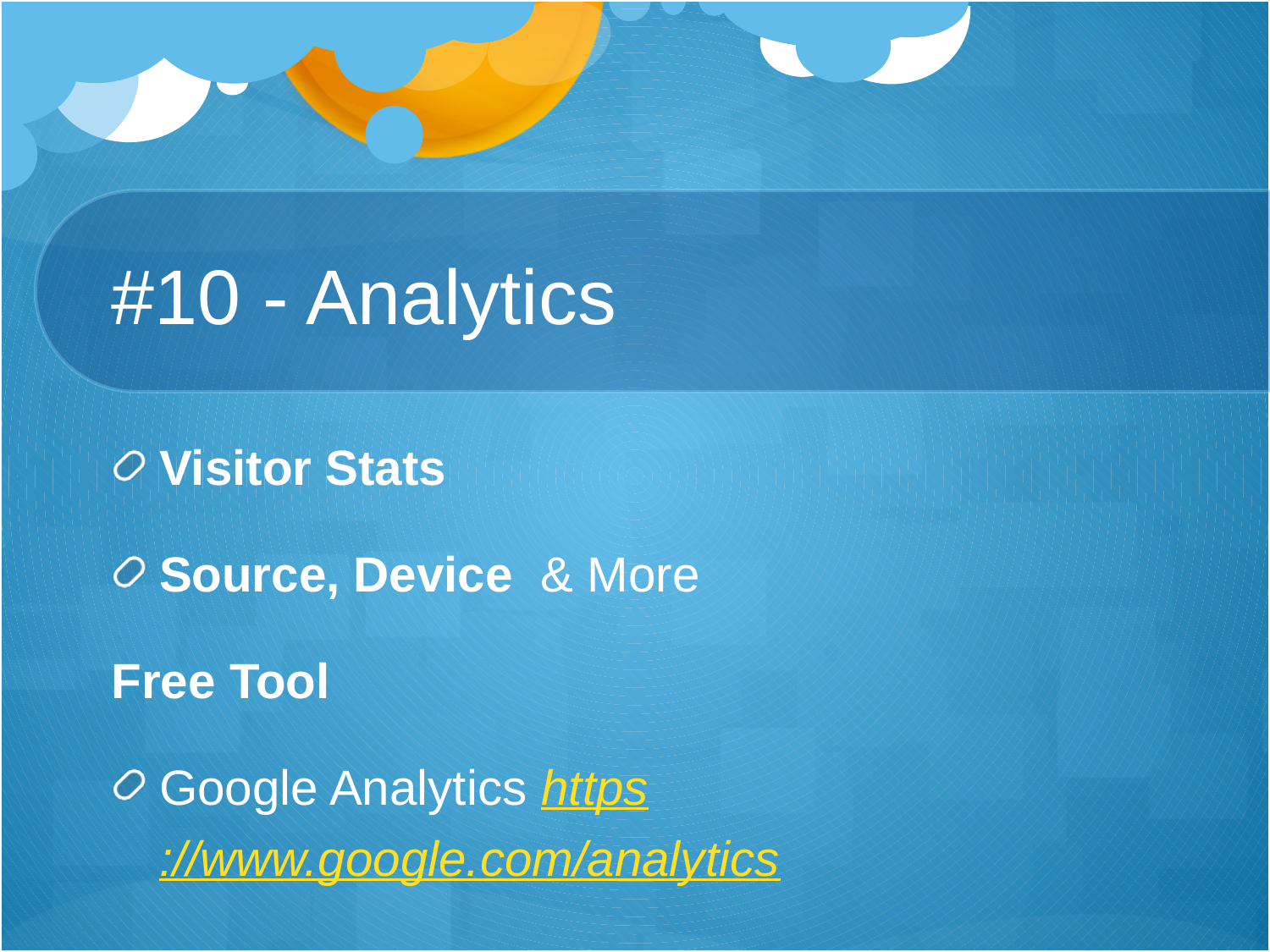

# #10 - Analytics
Visitor Stats
Source, Device  & More
Free Tool
Google Analytics https://www.google.com/analytics